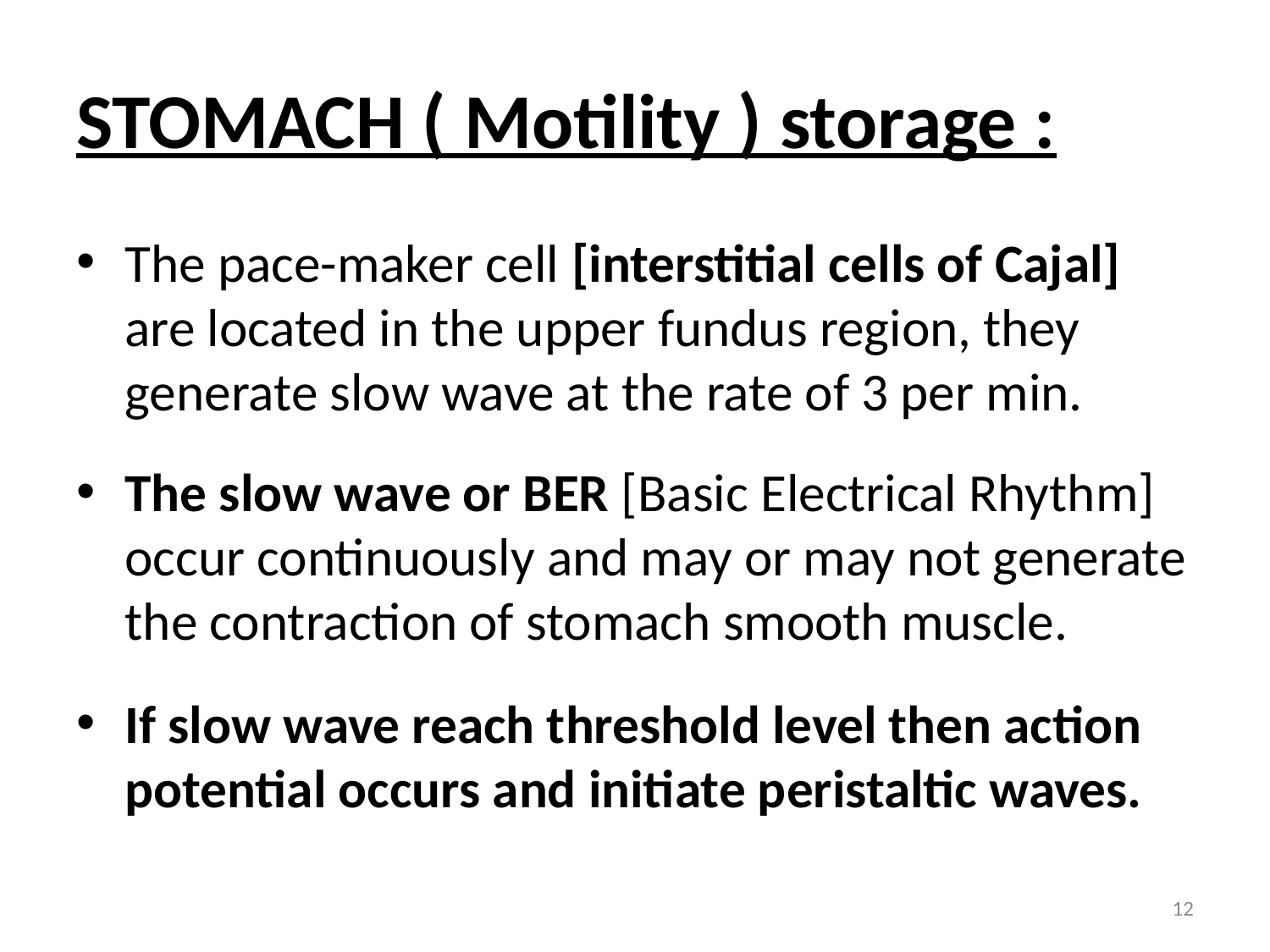

# STOMACH ( Motility ) storage :
The pace-maker cell [interstitial cells of Cajal] are located in the upper fundus region, they generate slow wave at the rate of 3 per min.

The slow wave or BER [Basic Electrical Rhythm] occur continuously and may or may not generate the contraction of stomach smooth muscle.

If slow wave reach threshold level then action potential occurs and initiate peristaltic waves.
12